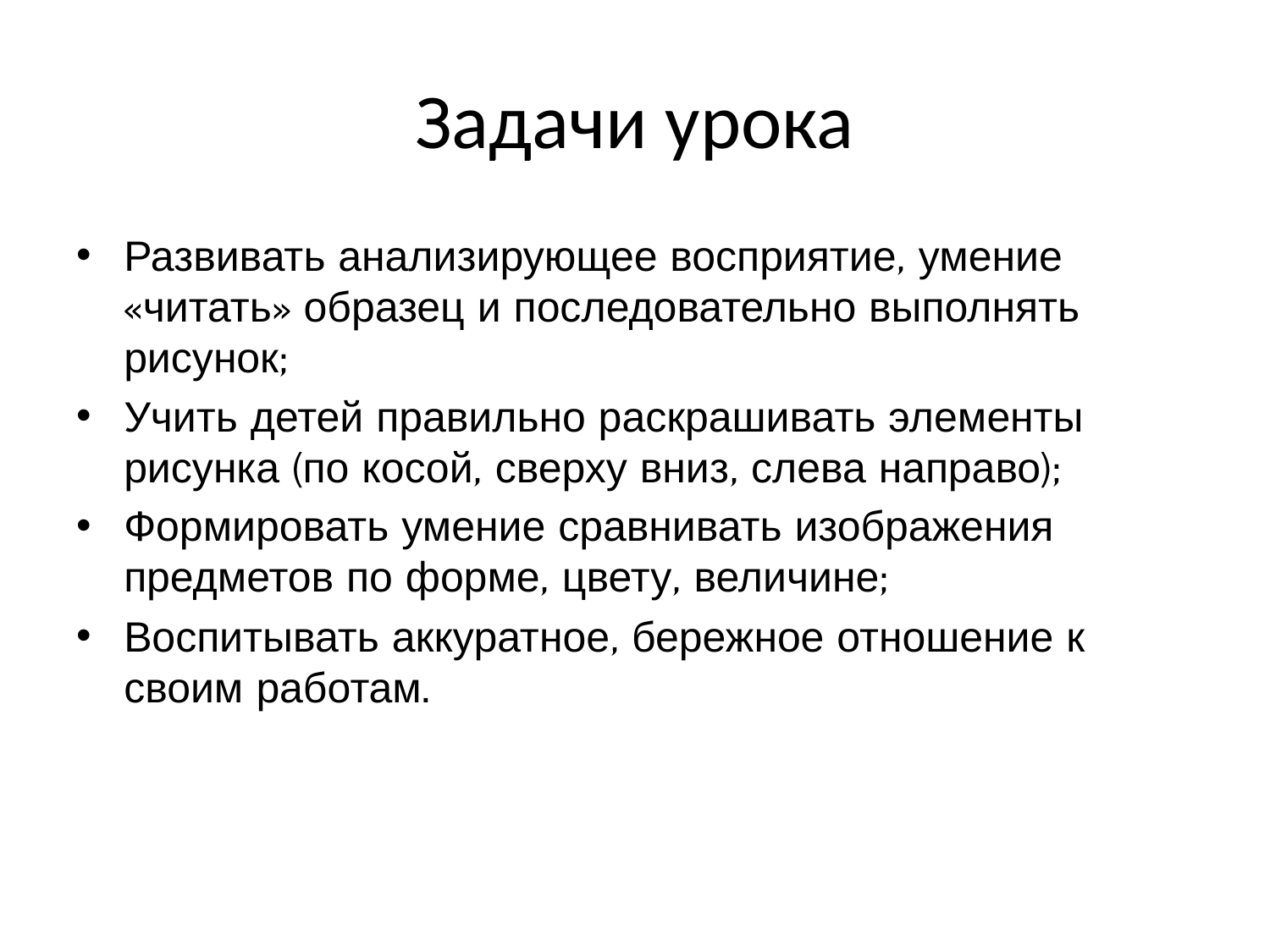

# Задачи урока
Развивать анализирующее восприятие, умение
«читать» образец и последовательно выполнять
рисунок;
Учить детей правильно раскрашивать элементы
рисунка (по косой, сверху вниз, слева направо);
Формировать умение сравнивать изображения
предметов по форме, цвету, величине;
Воспитывать аккуратное, бережное отношение к
своим работам.